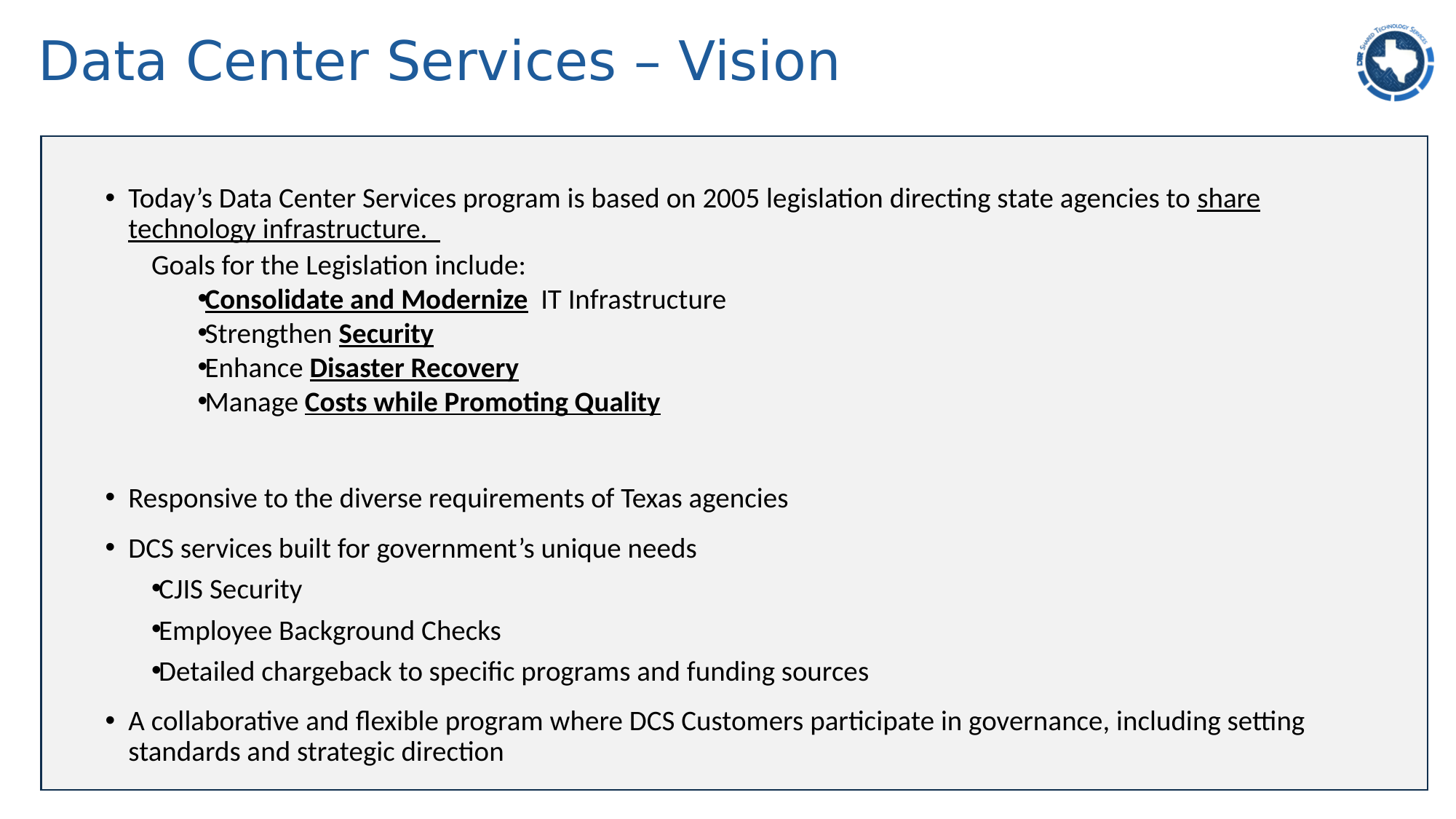

# Data Center Services – Vision

Today’s Data Center Services program is based on 2005 legislation directing state agencies to share technology infrastructure.
Goals for the Legislation include:
Consolidate and Modernize  IT Infrastructure
Strengthen Security
Enhance Disaster Recovery
Manage Costs while Promoting Quality

Responsive to the diverse requirements of Texas agencies
DCS services built for government’s unique needs
CJIS Security
Employee Background Checks
Detailed chargeback to specific programs and funding sources
A collaborative and flexible program where DCS Customers participate in governance, including setting standards and strategic direction